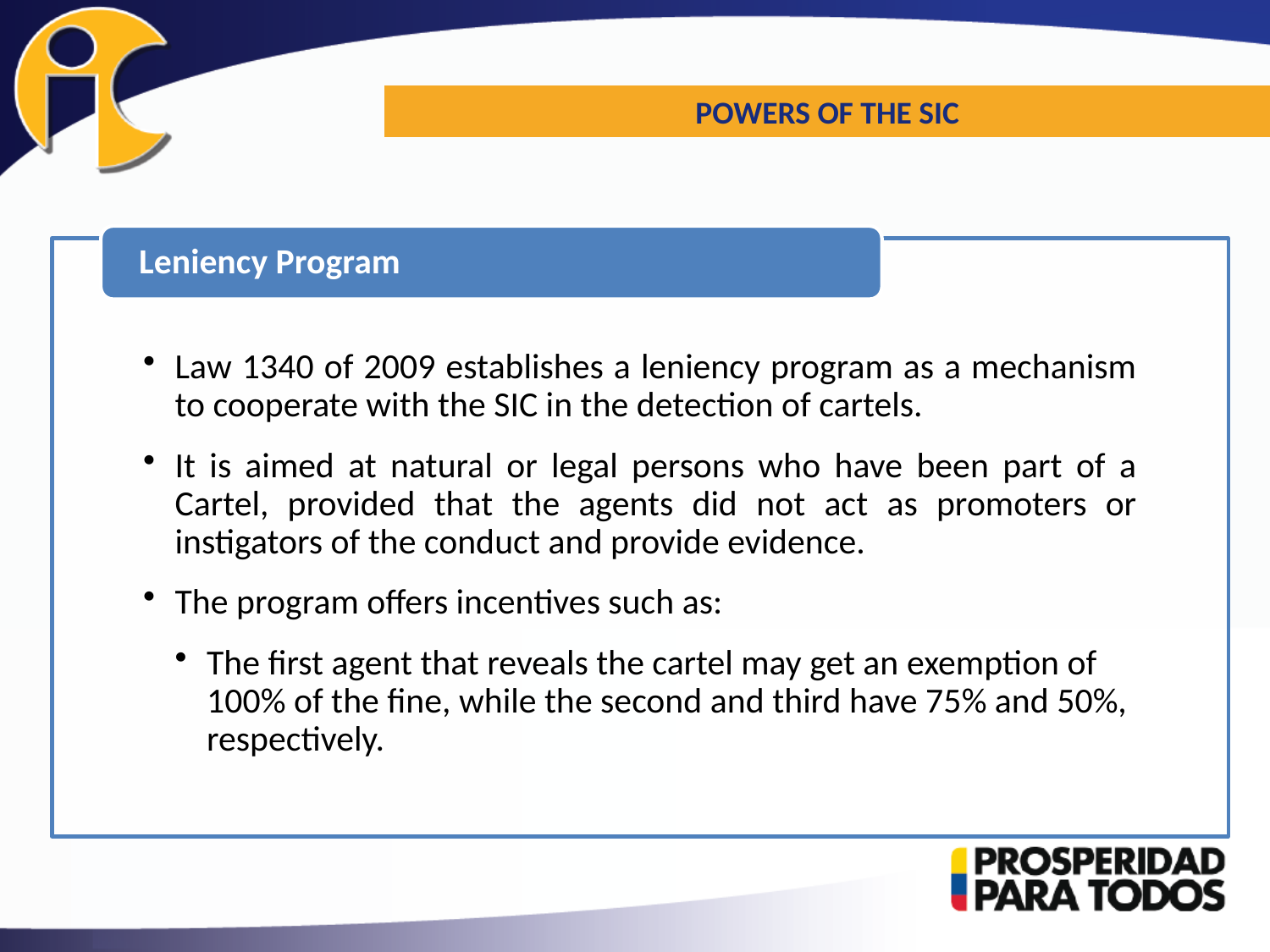

POWERS OF THE SIC
Law 1340 of 2009 establishes a leniency program as a mechanism to cooperate with the SIC in the detection of cartels.

It is aimed at natural or legal persons who have been part of a Cartel, provided that the agents did not act as promoters or instigators of the conduct and provide evidence.

The program offers incentives such as:

The first agent that reveals the cartel may get an exemption of 100% of the fine, while the second and third have 75% and 50%, respectively.

Leniency Program